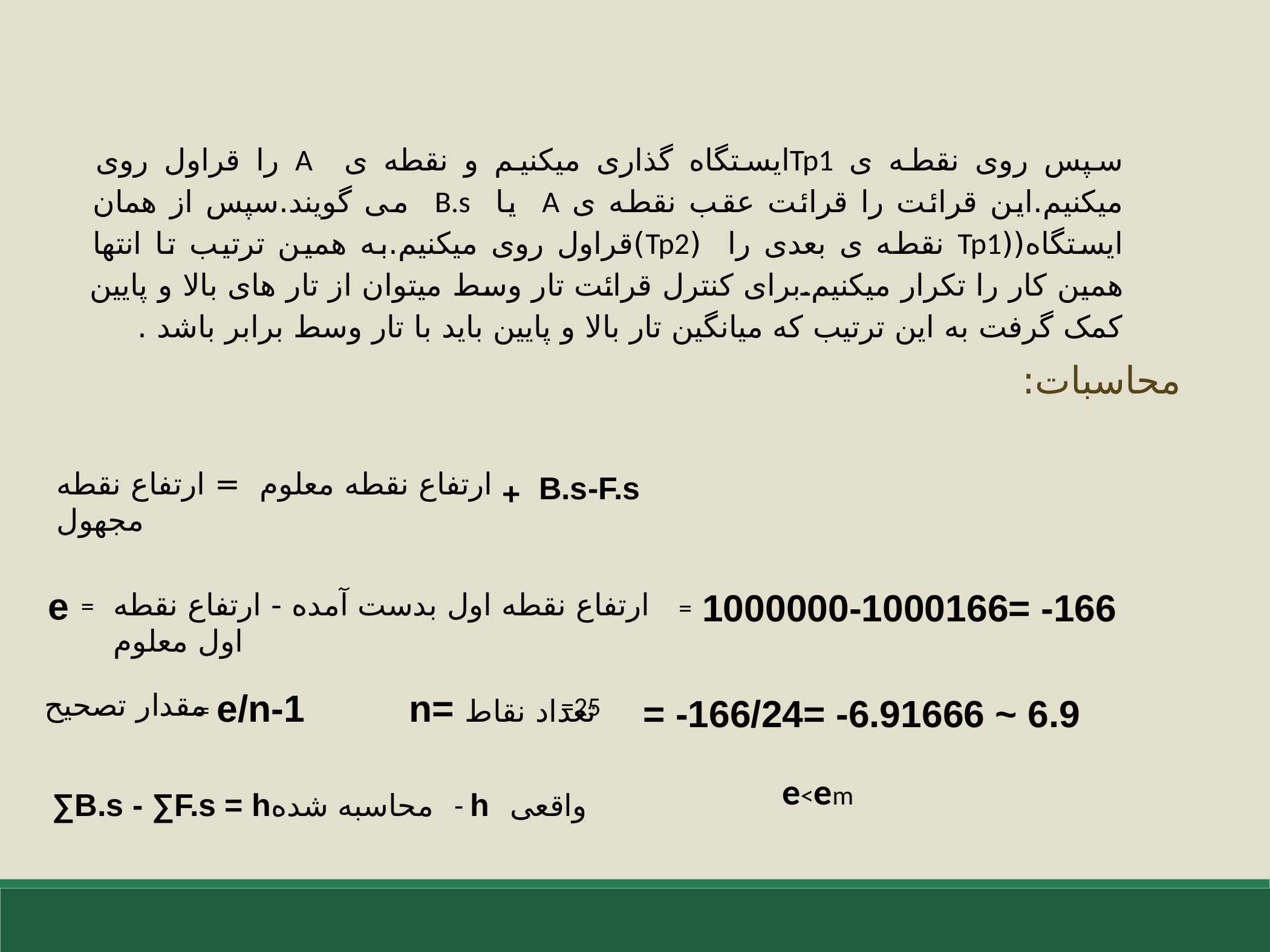

سپس روی نقطه ی Tp1ایستگاه گذاری میکنیم و نقطه ی  A را قراول روی میکنیم.این قرائت را قرائت عقب نقطه ی A  یا  B.s  می گویند.سپس از همان ایستگاه((Tp1 نقطه ی بعدی را  (Tp2)قراول روی میکنیم.به همین ترتیب تا انتها همین کار را تکرار میکنیم.برای کنترل قرائت تار وسط میتوان از تار های بالا و پایین کمک گرفت به این ترتیب که میانگین تار بالا و پایین باید با تار وسط برابر باشد .
محاسبات:

ارتفاع نقطه معلوم  = ارتفاع نقطه مجهول
B.s-F.s
+
e
1000000-1000166= -166
ارتفاع نقطه اول بدست آمده - ارتفاع نقطه اول معلوم
=
=
e/n-1          n= تعداد نقاط
مقدار تصحیح
= -166/24= -6.91666 ~ 6.9
=25
=
e<em
∑B.s - ∑F.s = hمحاسبه شده  - h   واقعی